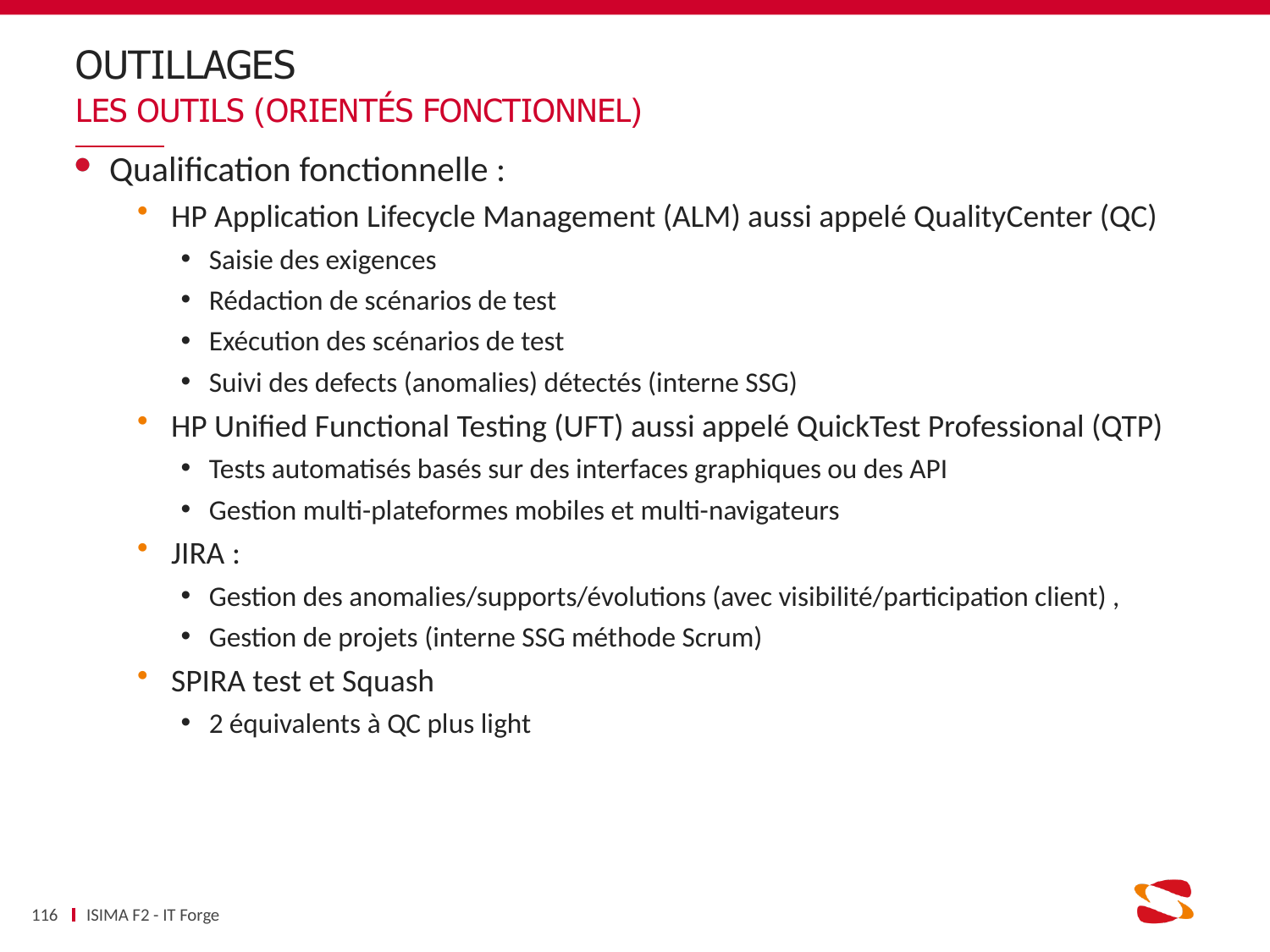

# OUTILLAGES
Les outils (orientés fonctionnel)
Qualification fonctionnelle :
HP Application Lifecycle Management (ALM) aussi appelé QualityCenter (QC)
Saisie des exigences
Rédaction de scénarios de test
Exécution des scénarios de test
Suivi des defects (anomalies) détectés (interne SSG)
HP Unified Functional Testing (UFT) aussi appelé QuickTest Professional (QTP)
Tests automatisés basés sur des interfaces graphiques ou des API
Gestion multi-plateformes mobiles et multi-navigateurs
JIRA :
Gestion des anomalies/supports/évolutions (avec visibilité/participation client) ,
Gestion de projets (interne SSG méthode Scrum)
SPIRA test et Squash
2 équivalents à QC plus light
116
ISIMA F2 - IT Forge